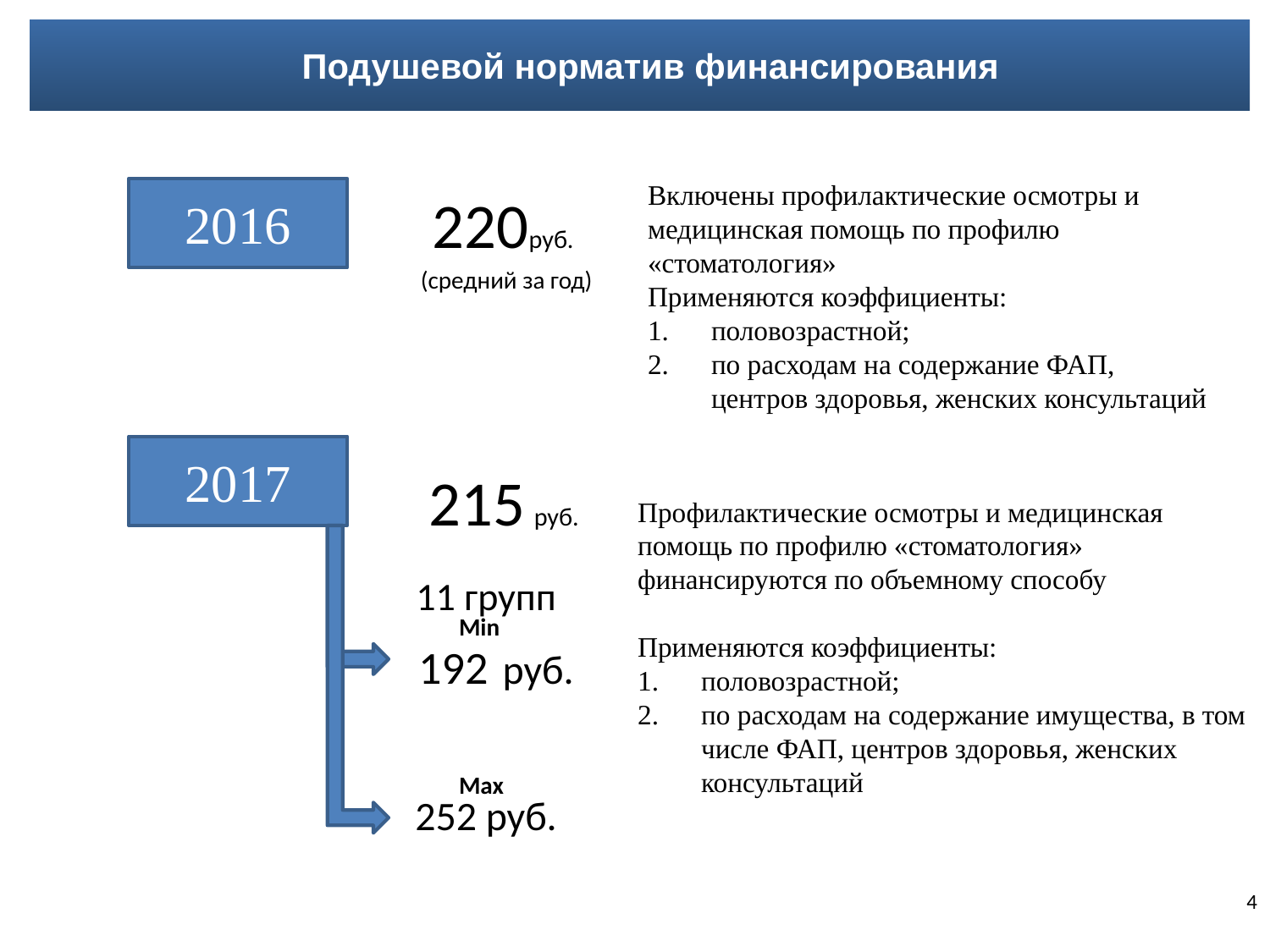

Подушевой норматив финансирования
2016
220руб.
Включены профилактические осмотры и медицинская помощь по профилю «стоматология»
Применяются коэффициенты:
половозрастной;
по расходам на содержание ФАП, центров здоровья, женских консультаций
(средний за год)
2017
215 руб.
Профилактические осмотры и медицинская помощь по профилю «стоматология» финансируются по объемному способу

Применяются коэффициенты:
половозрастной;
по расходам на содержание имущества, в том числе ФАП, центров здоровья, женских консультаций
11 групп

Min
192 руб.

Max
252 руб.
4